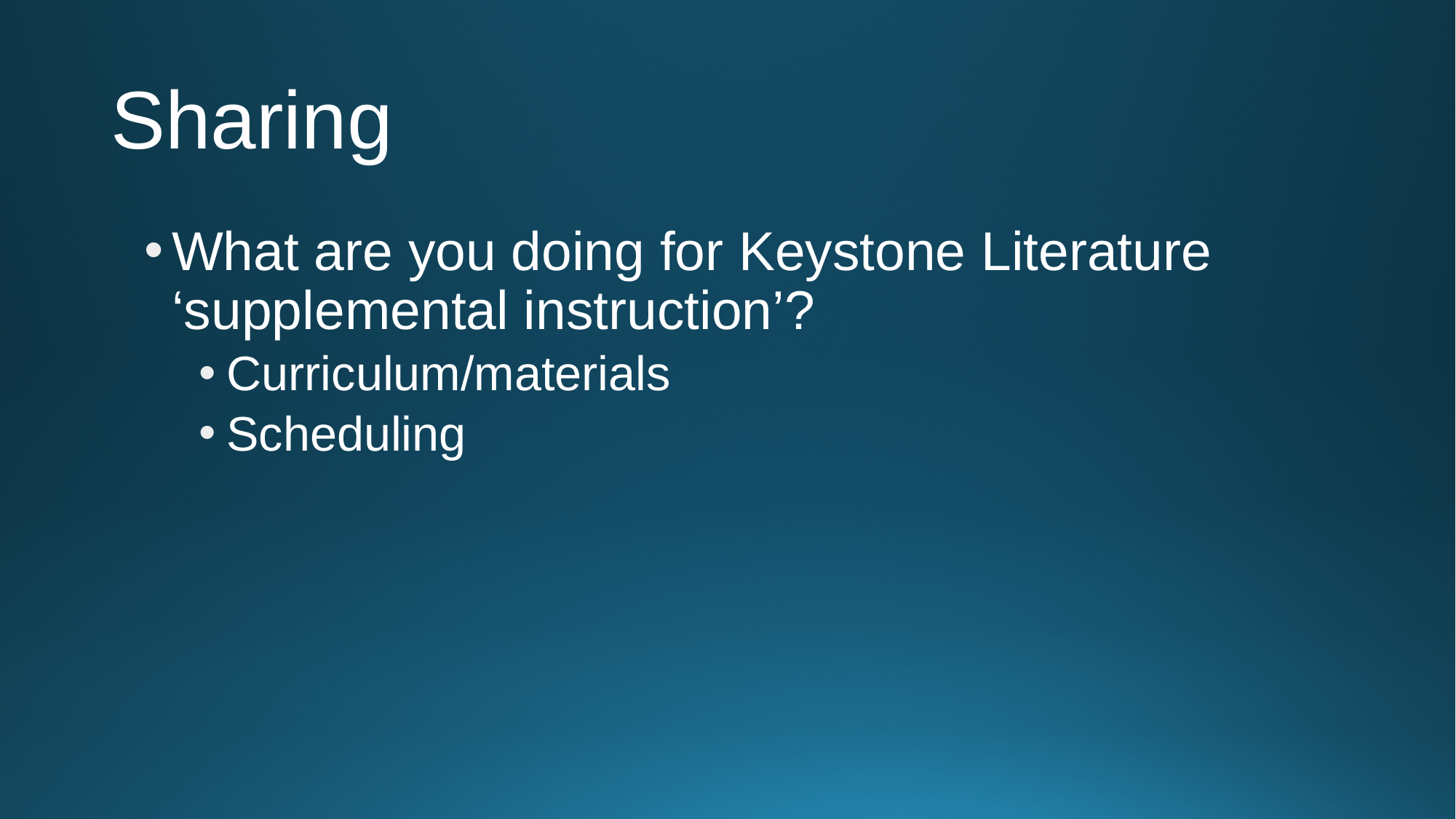

# Sharing
What are you doing for Keystone Literature ‘supplemental instruction’?
Curriculum/materials
Scheduling